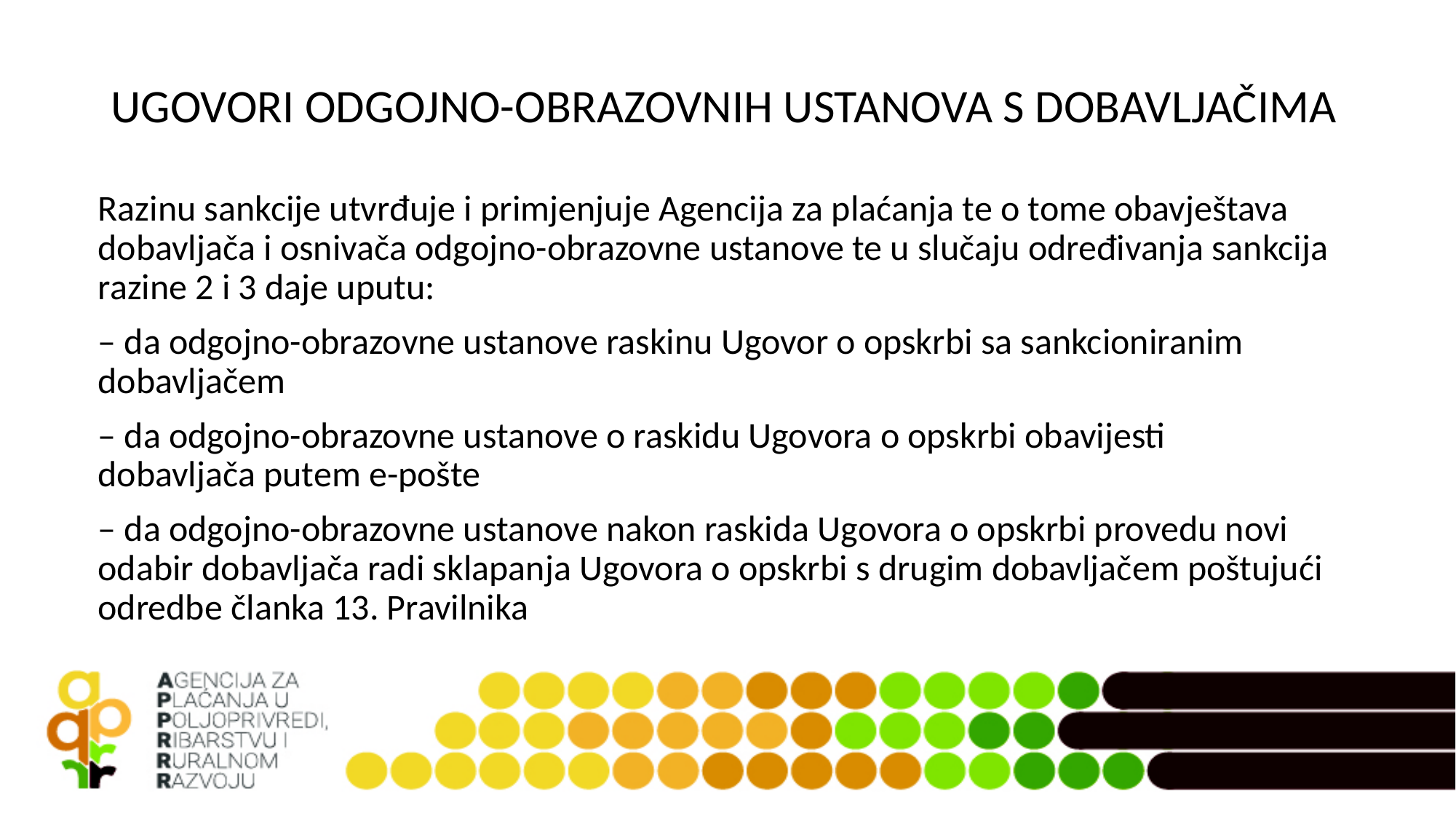

# UGOVORI ODGOJNO-OBRAZOVNIH USTANOVA S DOBAVLJAČIMA
Razinu sankcije utvrđuje i primjenjuje Agencija za plaćanja te o tome obavještava dobavljača i osnivača odgojno-obrazovne ustanove te u slučaju određivanja sankcija razine 2 i 3 daje uputu:
– da odgojno-obrazovne ustanove raskinu Ugovor o opskrbi sa sankcioniranim dobavljačem
– da odgojno-obrazovne ustanove o raskidu Ugovora o opskrbi obavijesti dobavljača putem e-pošte
– da odgojno-obrazovne ustanove nakon raskida Ugovora o opskrbi provedu novi odabir dobavljača radi sklapanja Ugovora o opskrbi s drugim dobavljačem poštujući odredbe članka 13. Pravilnika